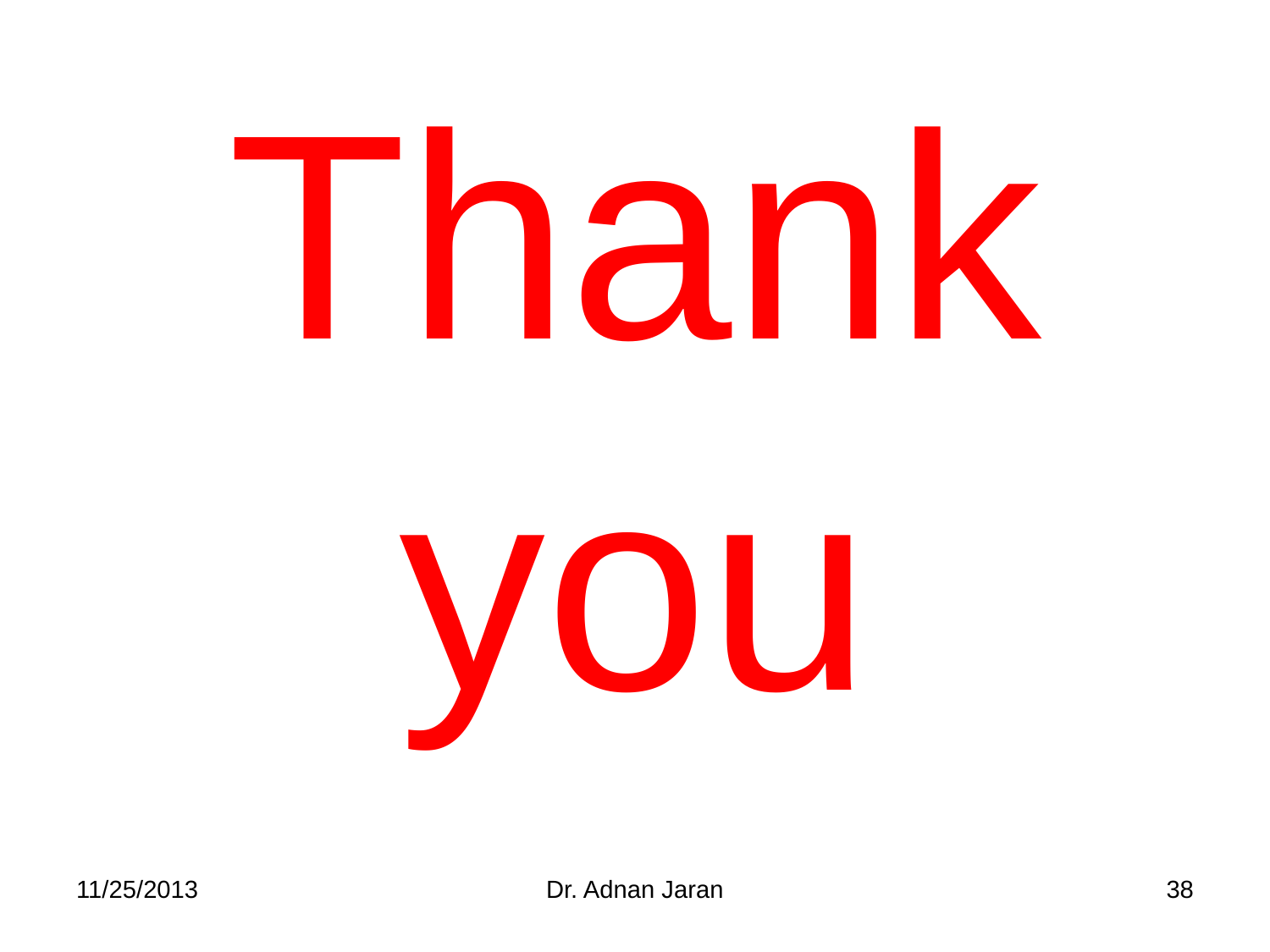

# Thank you

11/25/2013
Dr. Adnan Jaran
38